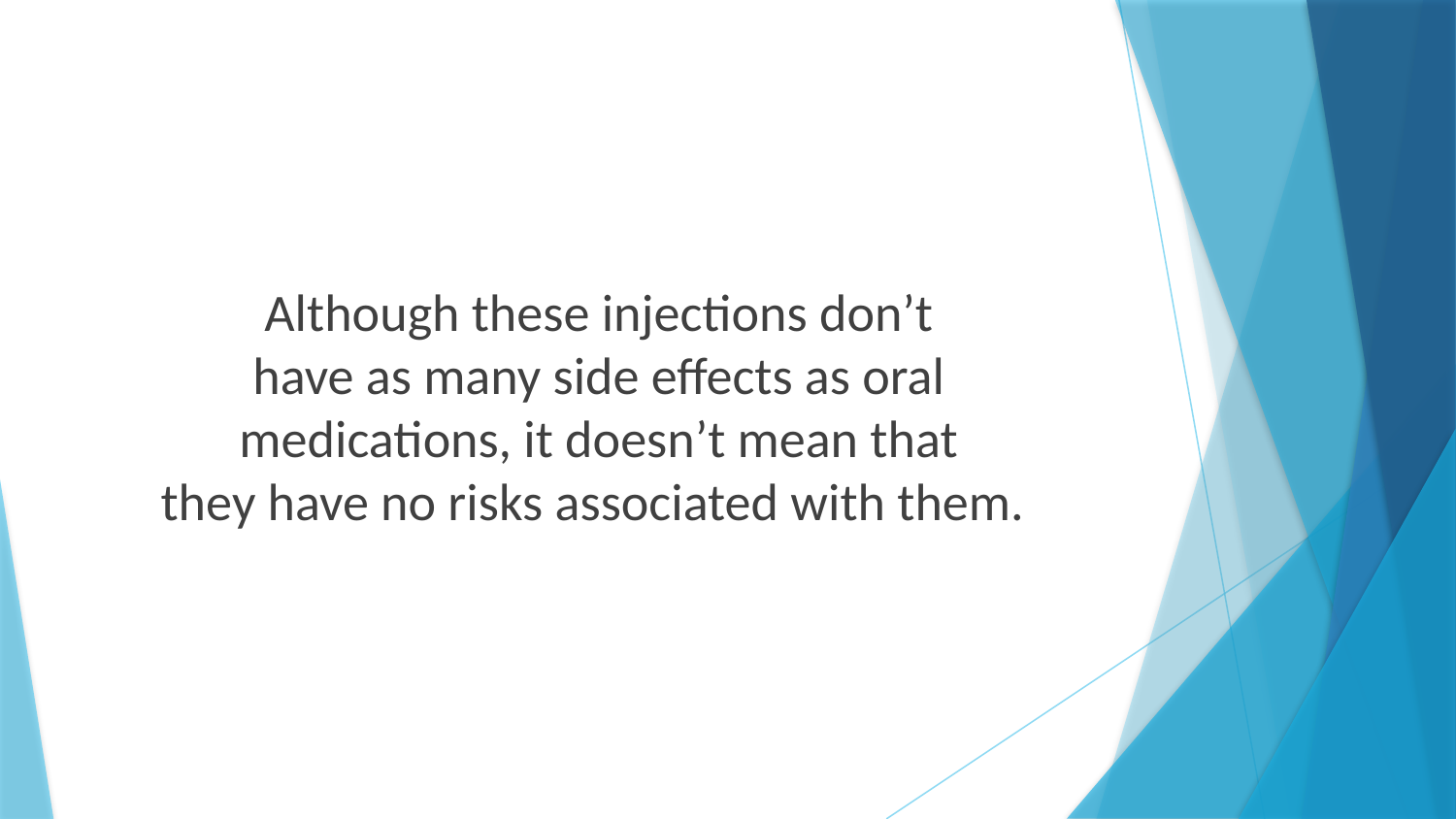

Although these injections don’t
have as many side effects as oral
medications, it doesn’t mean that
they have no risks associated with them.